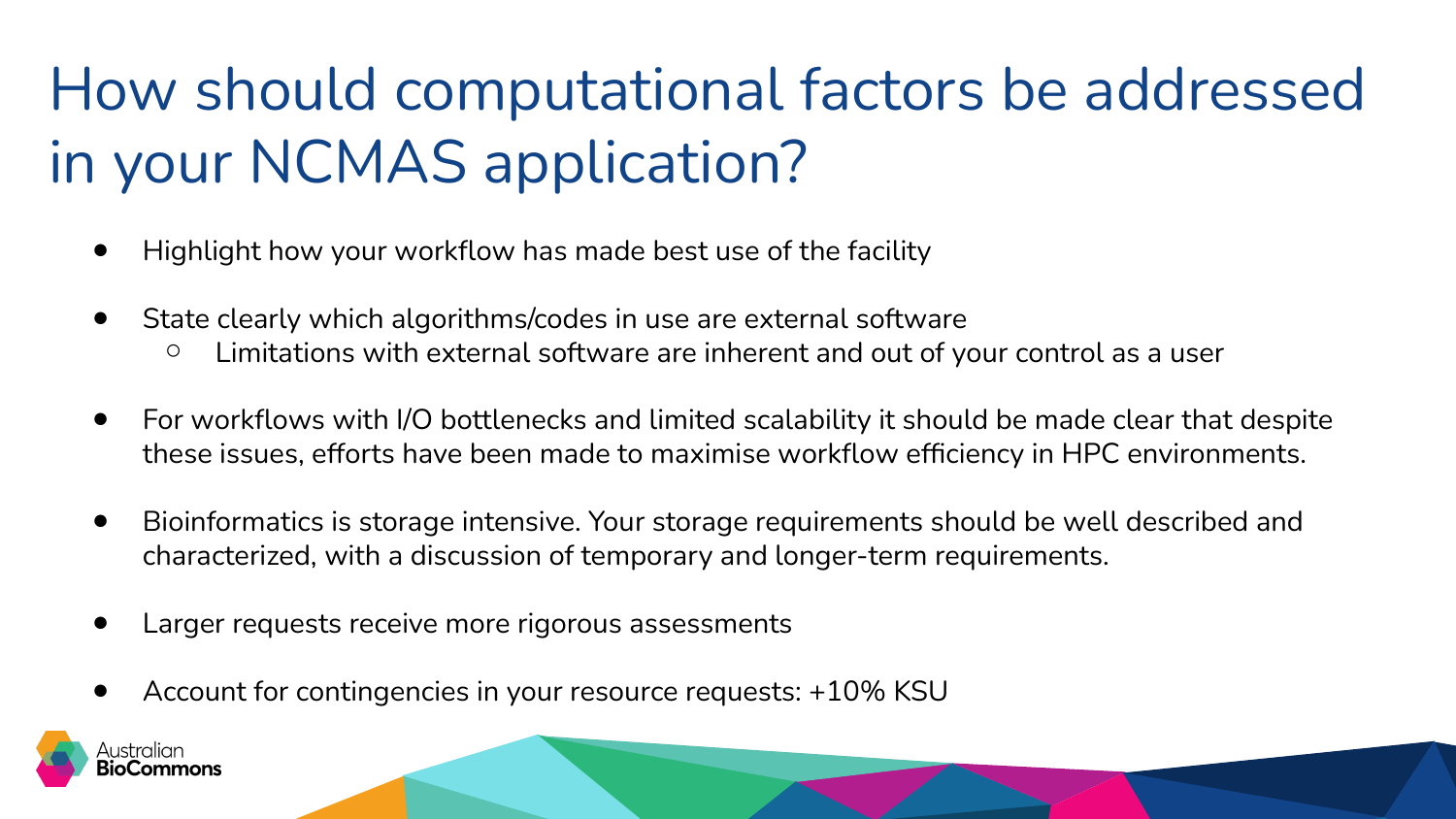

How should computational factors be addressed in your NCMAS application?

Highlight how your workflow has made best use of the facility

State clearly which algorithms/codes in use are external software
Limitations with external software are inherent and out of your control as a user

For workflows with I/O bottlenecks and limited scalability it should be made clear that despite these issues, efforts have been made to maximise workflow efficiency in HPC environments.

Bioinformatics is storage intensive. Your storage requirements should be well described and characterized, with a discussion of temporary and longer-term requirements.

Larger requests receive more rigorous assessments

Account for contingencies in your resource requests: +10% KSU